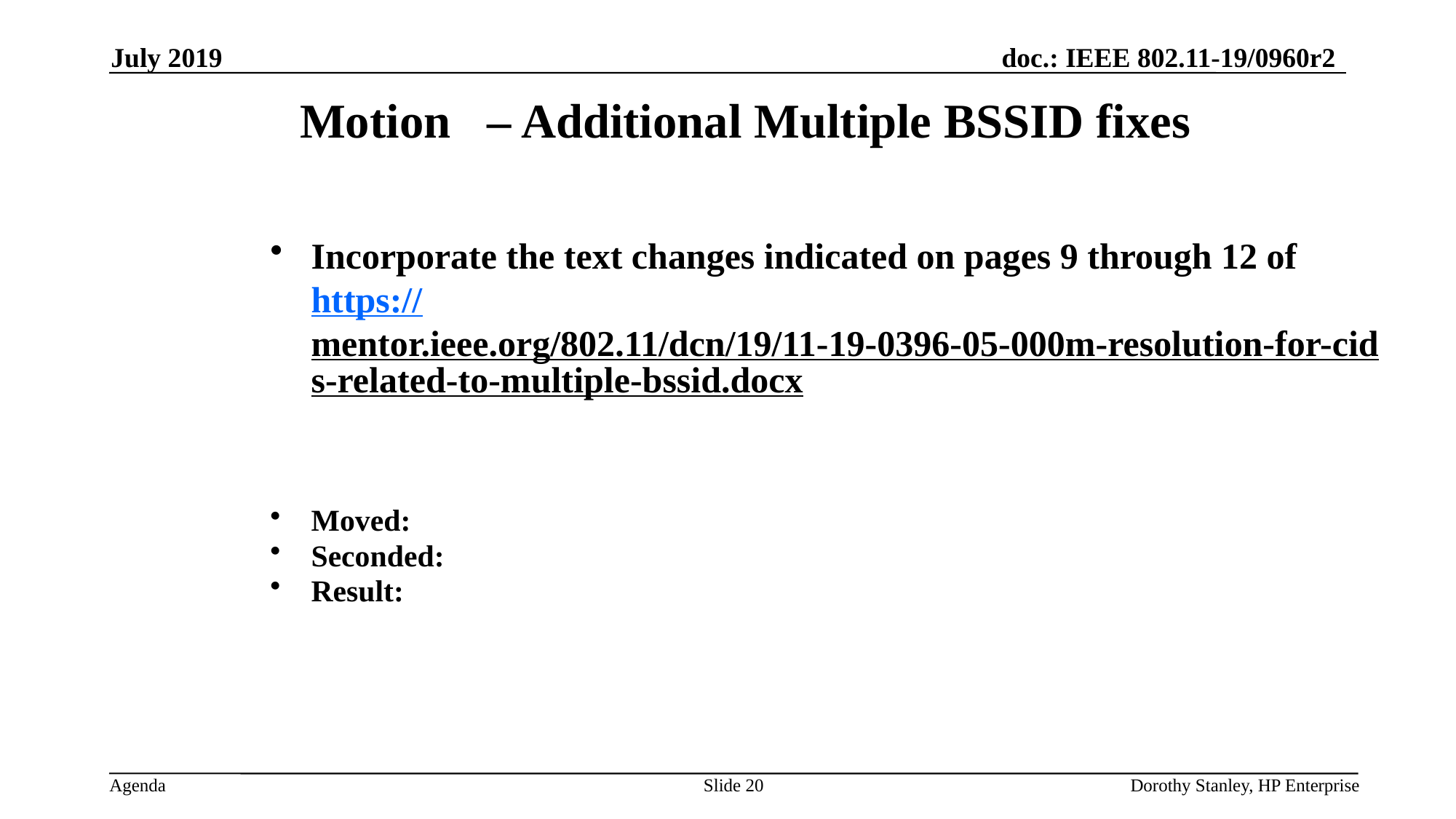

July 2019
Motion   – Additional Multiple BSSID fixes

Incorporate the text changes indicated on pages 9 through 12 of https://mentor.ieee.org/802.11/dcn/19/11-19-0396-05-000m-resolution-for-cids-related-to-multiple-bssid.docx

Moved:
Seconded:
Result:

Slide 20
Dorothy Stanley, HP Enterprise